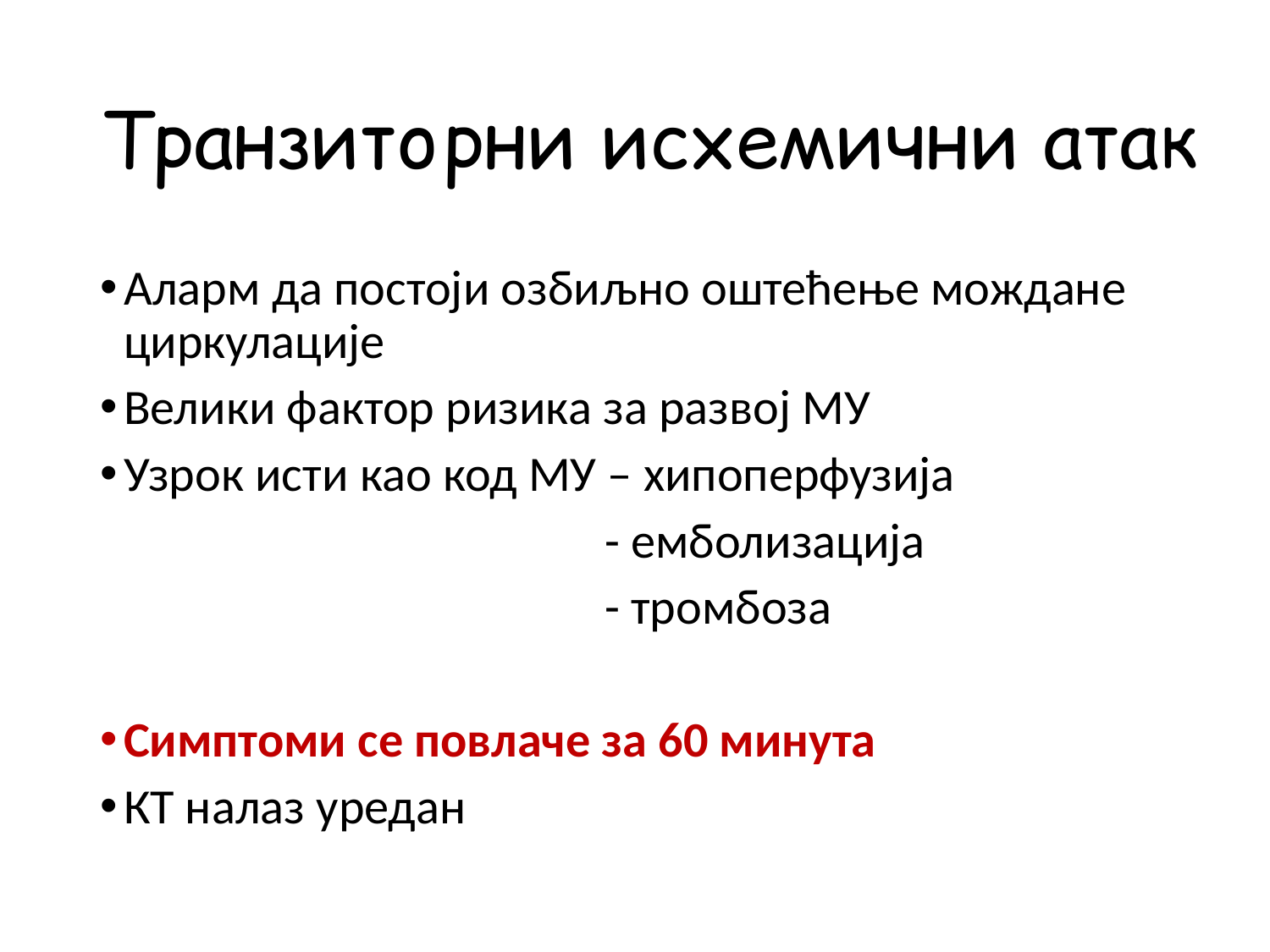

# Транзиторни исхемични атак
Аларм да постоји озбиљно оштећење мождане циркулације
Велики фактор ризика за развој МУ
Узрок исти као код МУ – хипоперфузија
                                             - емболизација
                                             - тромбоза

Симптоми се повлаче за 60 минута
КТ налаз уредан